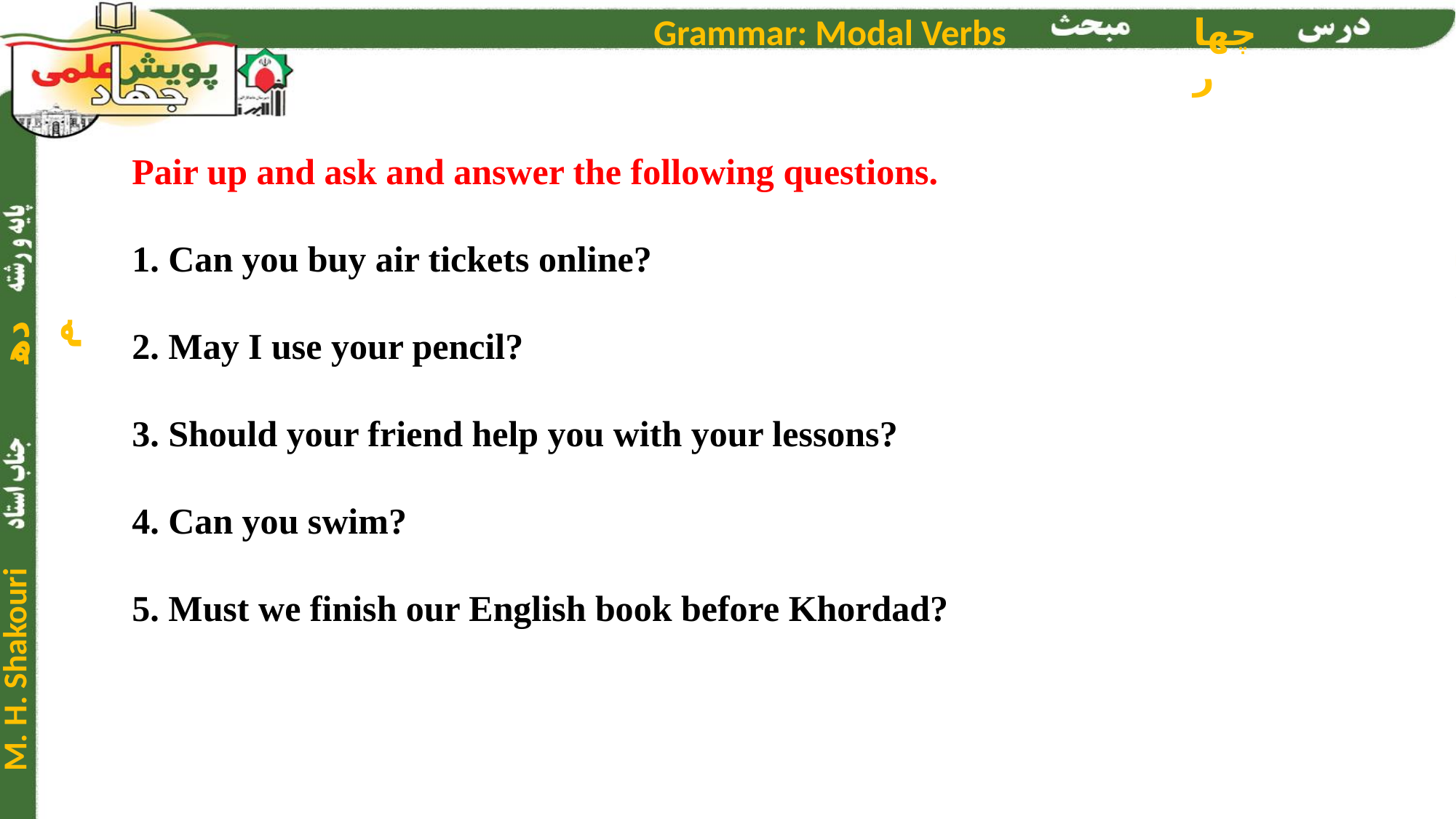

Pair up and ask and answer the following questions.
1. Can you buy air tickets online?
2. May I use your pencil?
3. Should your friend help you with your lessons?
4. Can you swim?
5. Must we finish our English book before Khordad?